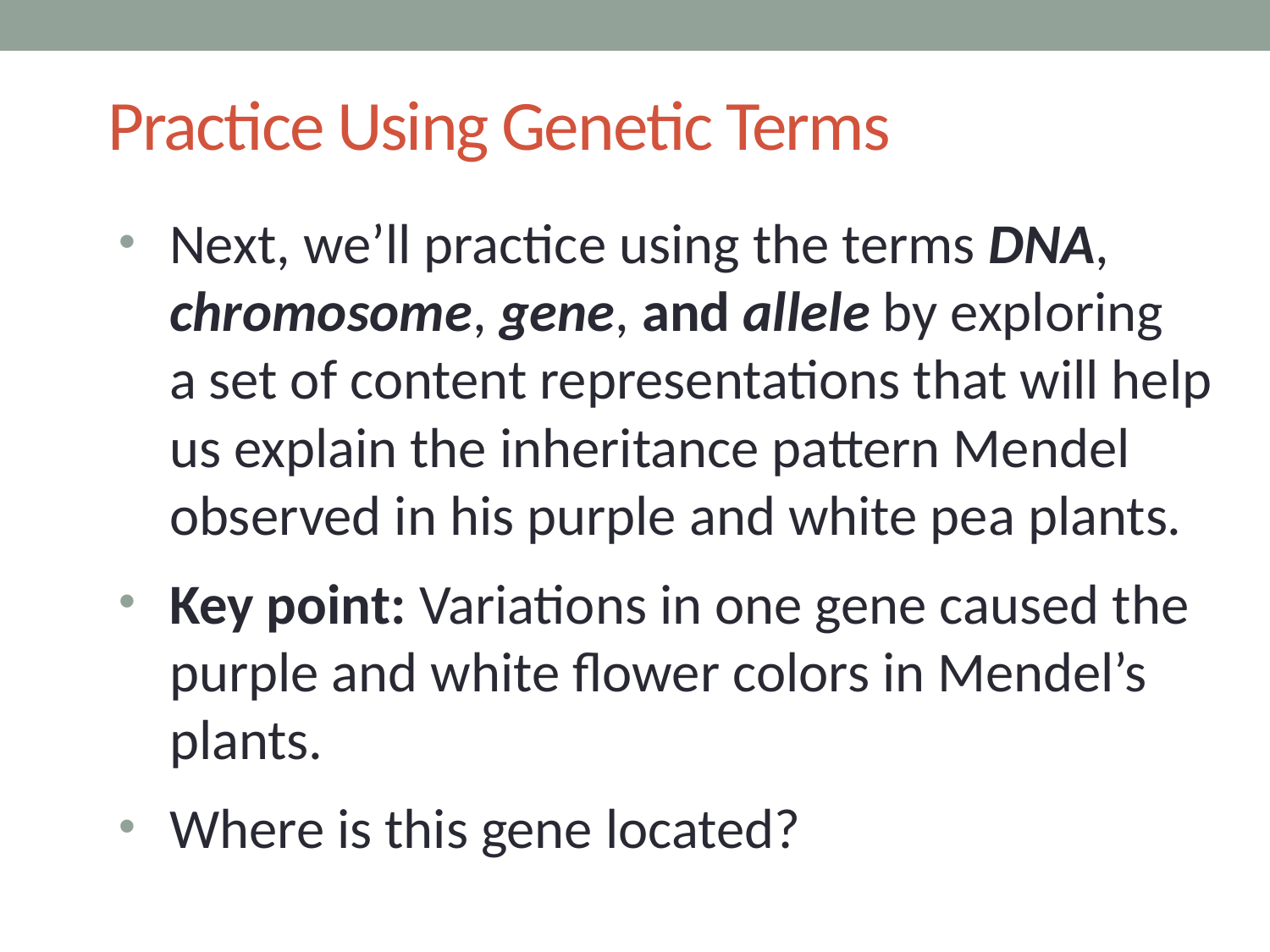

# Practice Using Genetic Terms
Next, we’ll practice using the terms DNA, chromosome, gene, and allele by exploring
a set of content representations that will help us explain the inheritance pattern Mendel observed in his purple and white pea plants.
Key point: Variations in one gene caused the purple and white flower colors in Mendel’s plants.
Where is this gene located?